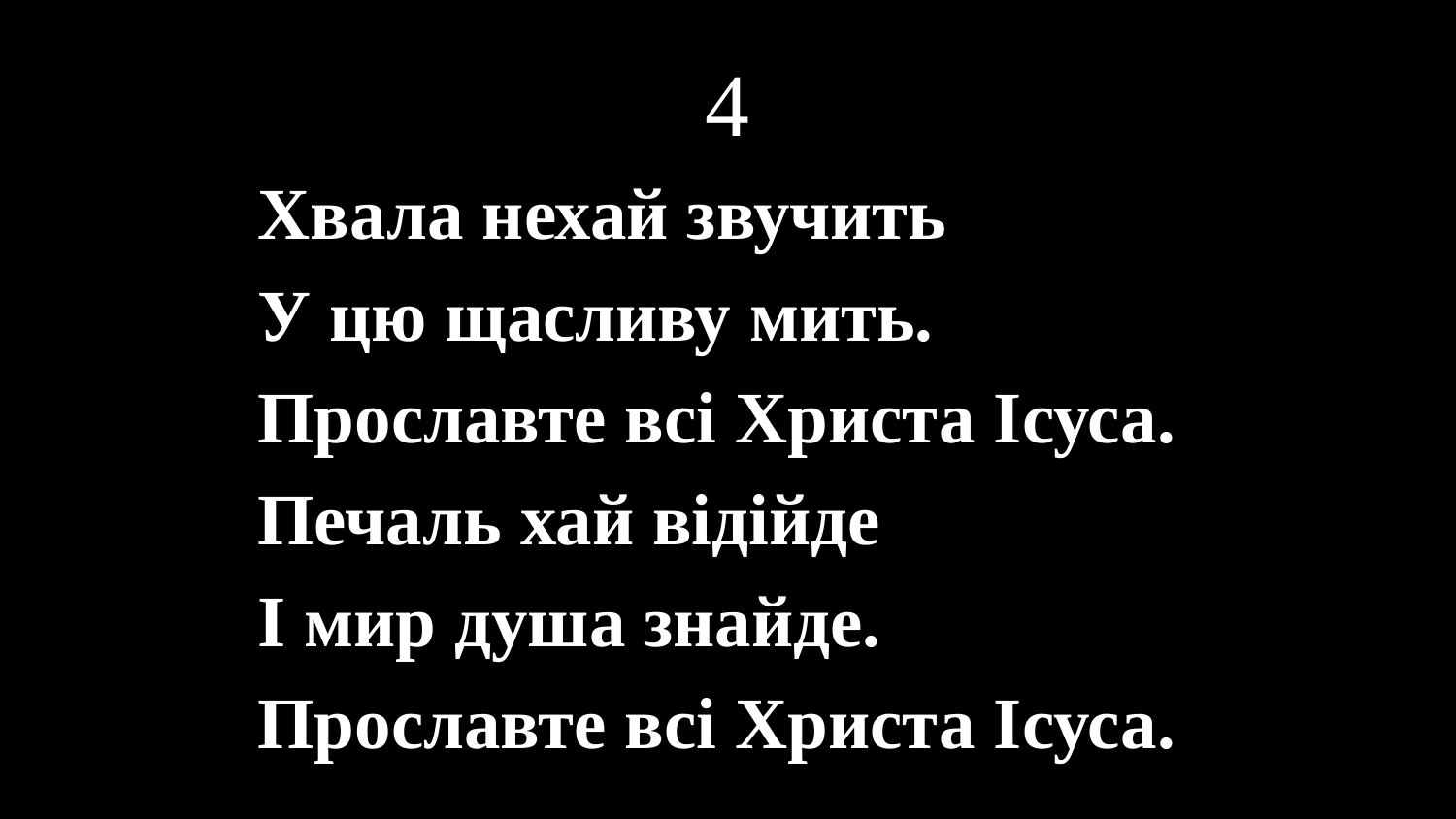

# 4
Хвала нехай звучить
У цю щасливу мить.
Прославте всі Христа Ісуса.
Печаль хай відійде
І мир душа знайде.
Прославте всі Христа Ісуса.